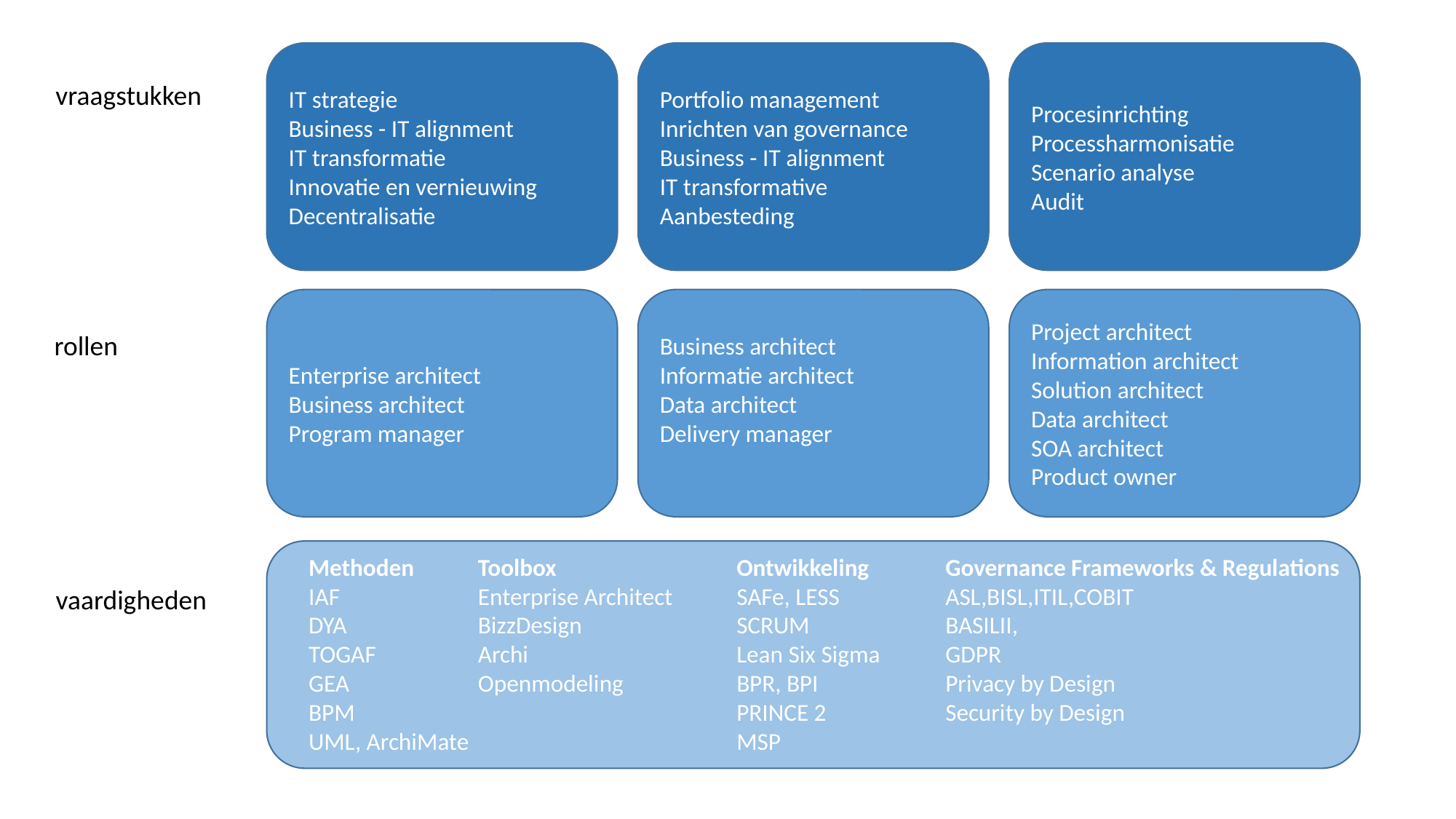

Portfolio management
Inrichten van governance
Business - IT alignment
IT transformative
Aanbesteding
Procesinrichting Processharmonisatie
Scenario analyse
Audit
IT strategie
Business - IT alignment
IT transformatie
Innovatie en vernieuwing
Decentralisatie
vraagstukken
Business architect
Informatie architect
Data architect
Delivery manager

Project architect
Information architect
Solution architect
Data architect
SOA architect
Product owner
Enterprise architect
Business architect
Program manager
rollen

Methoden
IAF
DYA
TOGAF
GEA
BPM
UML, ArchiMate
Toolbox
Enterprise Architect
BizzDesign
Archi
Openmodeling

Ontwikkeling
SAFe, LESS
SCRUM
Lean Six Sigma
BPR, BPI
PRINCE 2
MSP
Governance Frameworks & Regulations
ASL,BISL,ITIL,COBIT
BASILII,
GDPR
Privacy by Design
Security by Design
vaardigheden